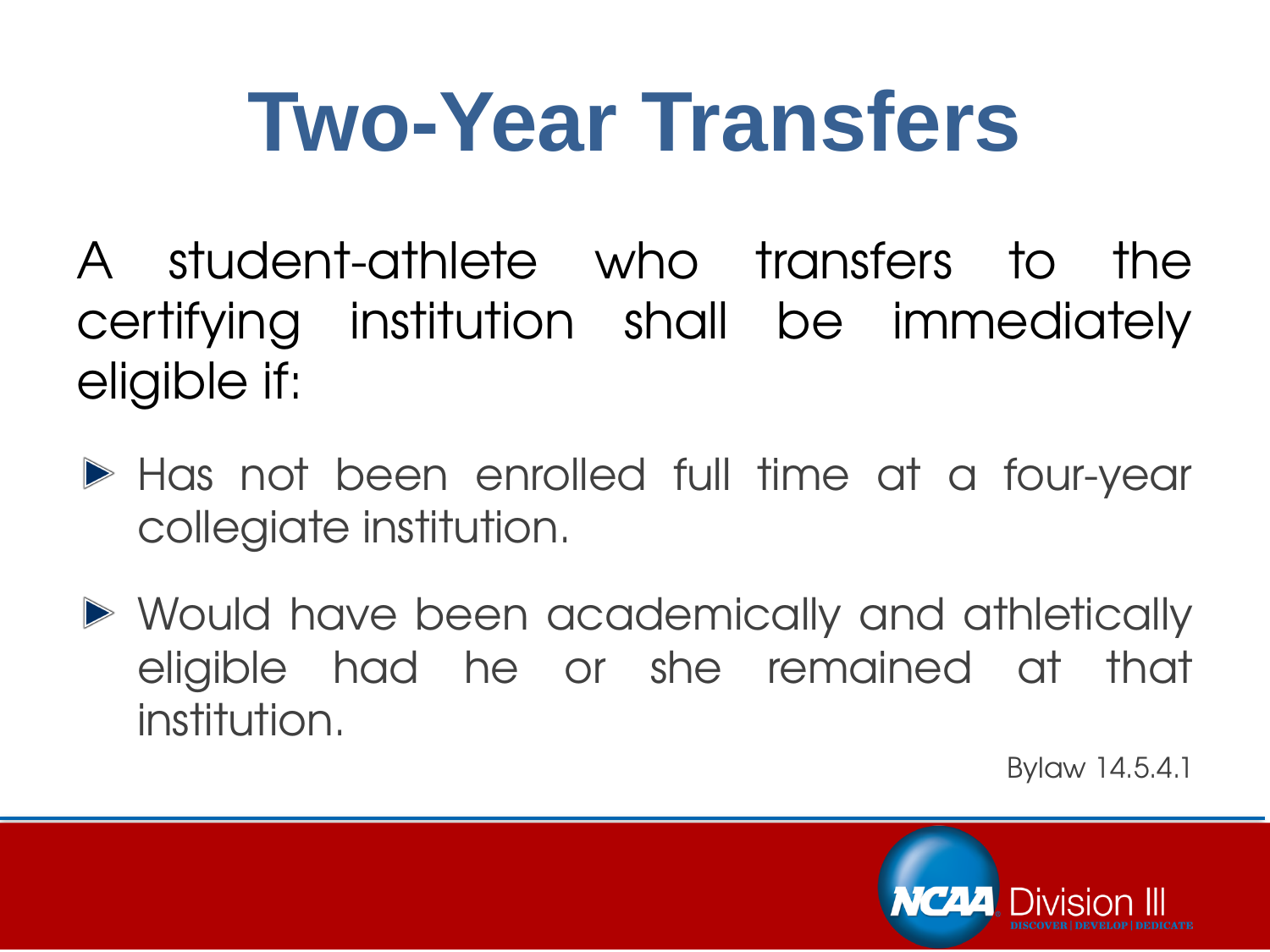

# Two-Year Transfers
A student-athlete who transfers to the certifying institution shall be immediately eligible if:

Has not been enrolled full time at a four-year collegiate institution.

Would have been academically and athletically eligible had he or she remained at that institution.
Bylaw 14.5.4.1